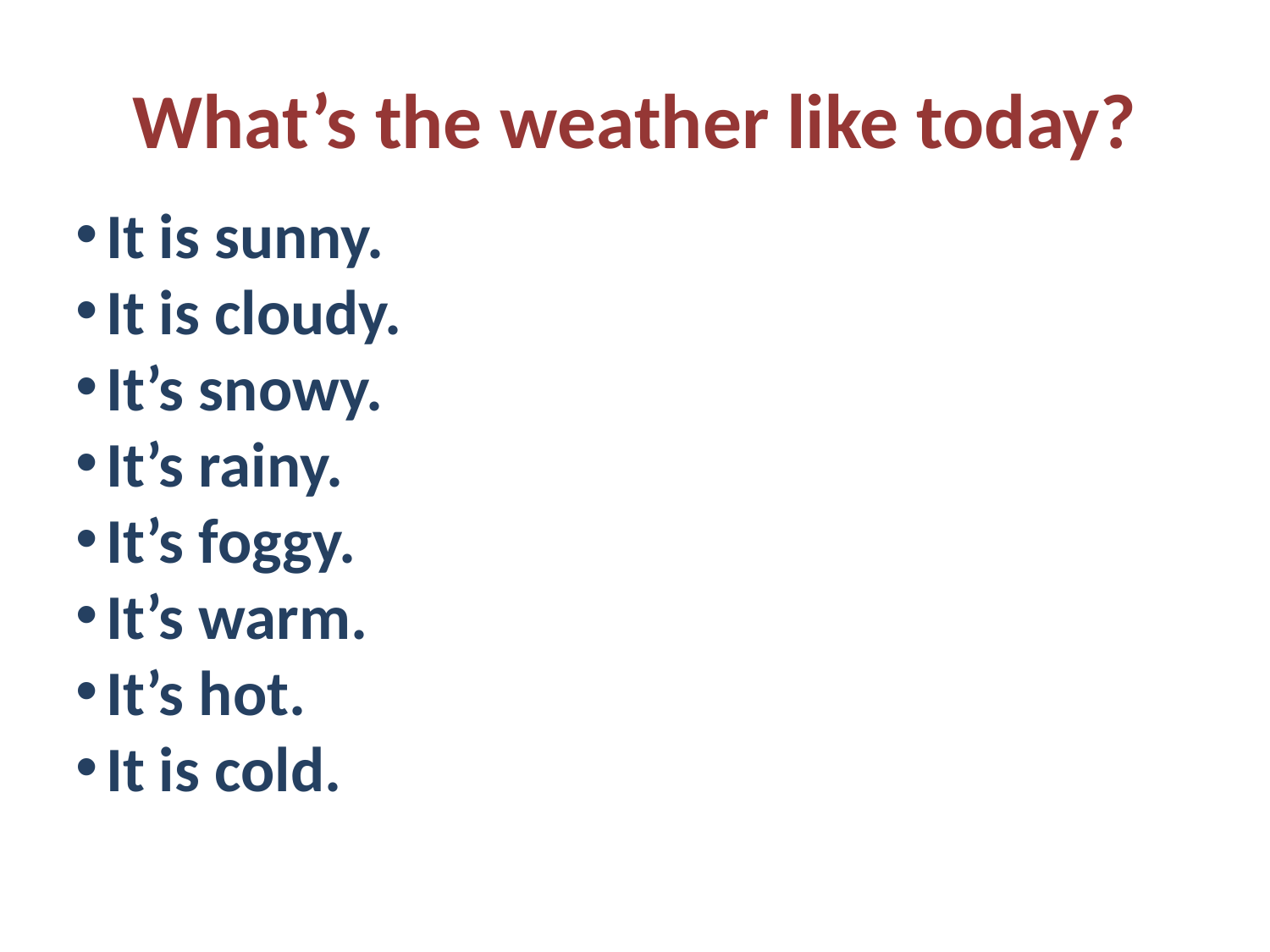

What’s the weather like today?
It is sunny.
It is cloudy.
It’s snowy.
It’s rainy.
It’s foggy.
It’s warm.
It’s hot.
It is cold.